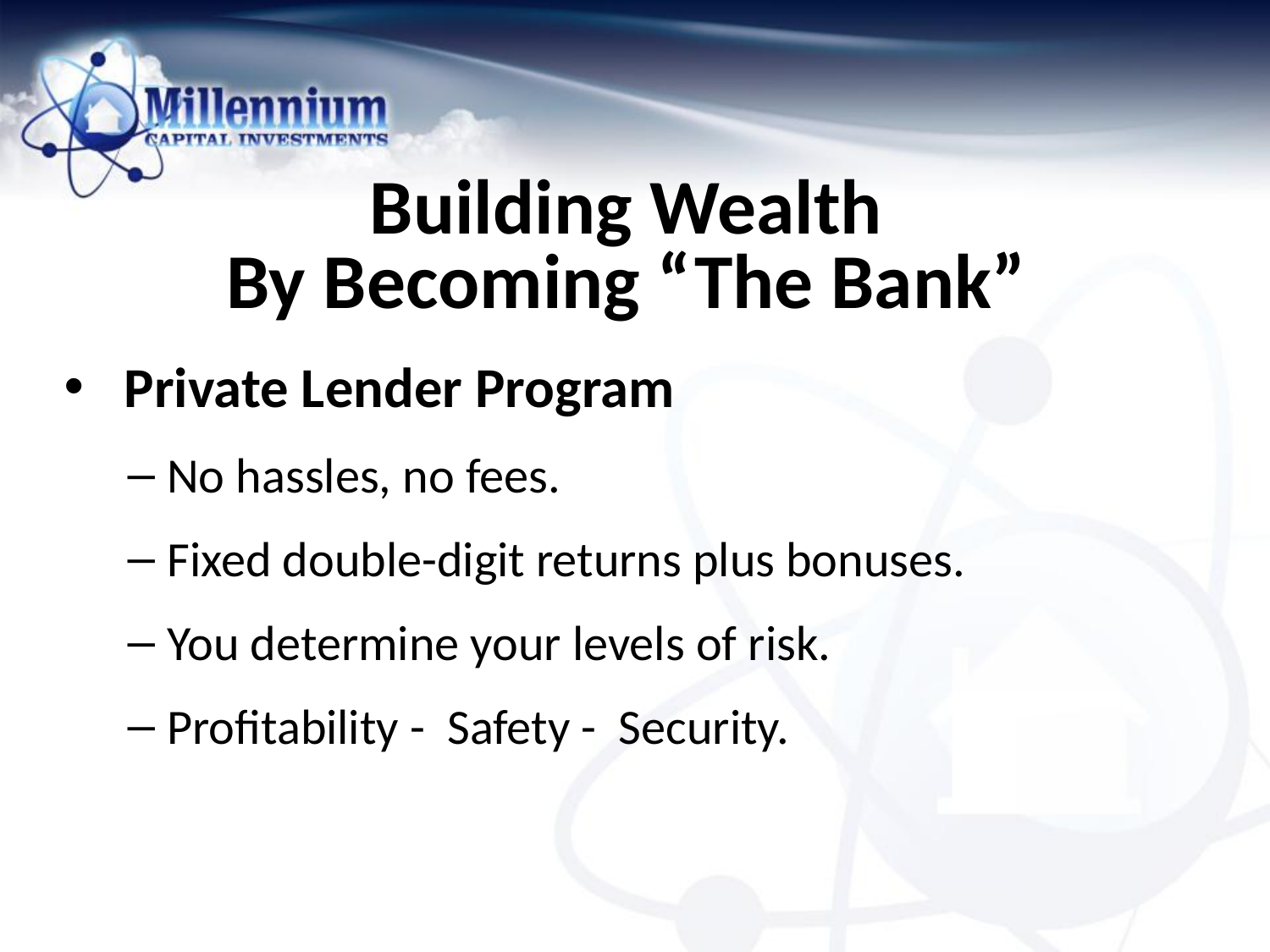

# Building Wealth By Becoming “The Bank”
 Private Lender Program
No hassles, no fees.
Fixed double-digit returns plus bonuses.
You determine your levels of risk.
Profitability -  Safety -  Security.